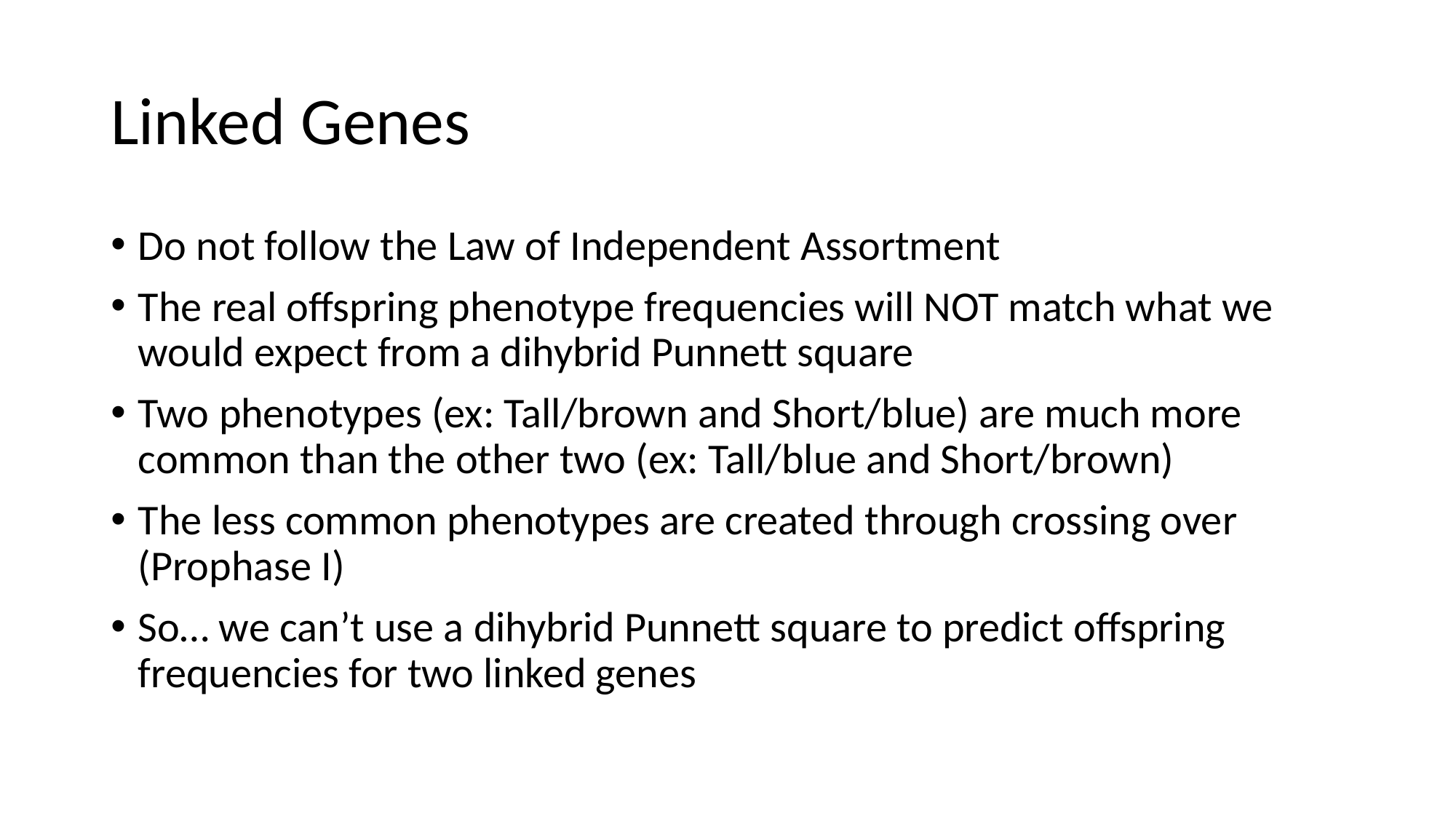

# Linked Genes
Do not follow the Law of Independent Assortment
The real offspring phenotype frequencies will NOT match what we would expect from a dihybrid Punnett square
Two phenotypes (ex: Tall/brown and Short/blue) are much more common than the other two (ex: Tall/blue and Short/brown)
The less common phenotypes are created through crossing over (Prophase I)
So… we can’t use a dihybrid Punnett square to predict offspring frequencies for two linked genes